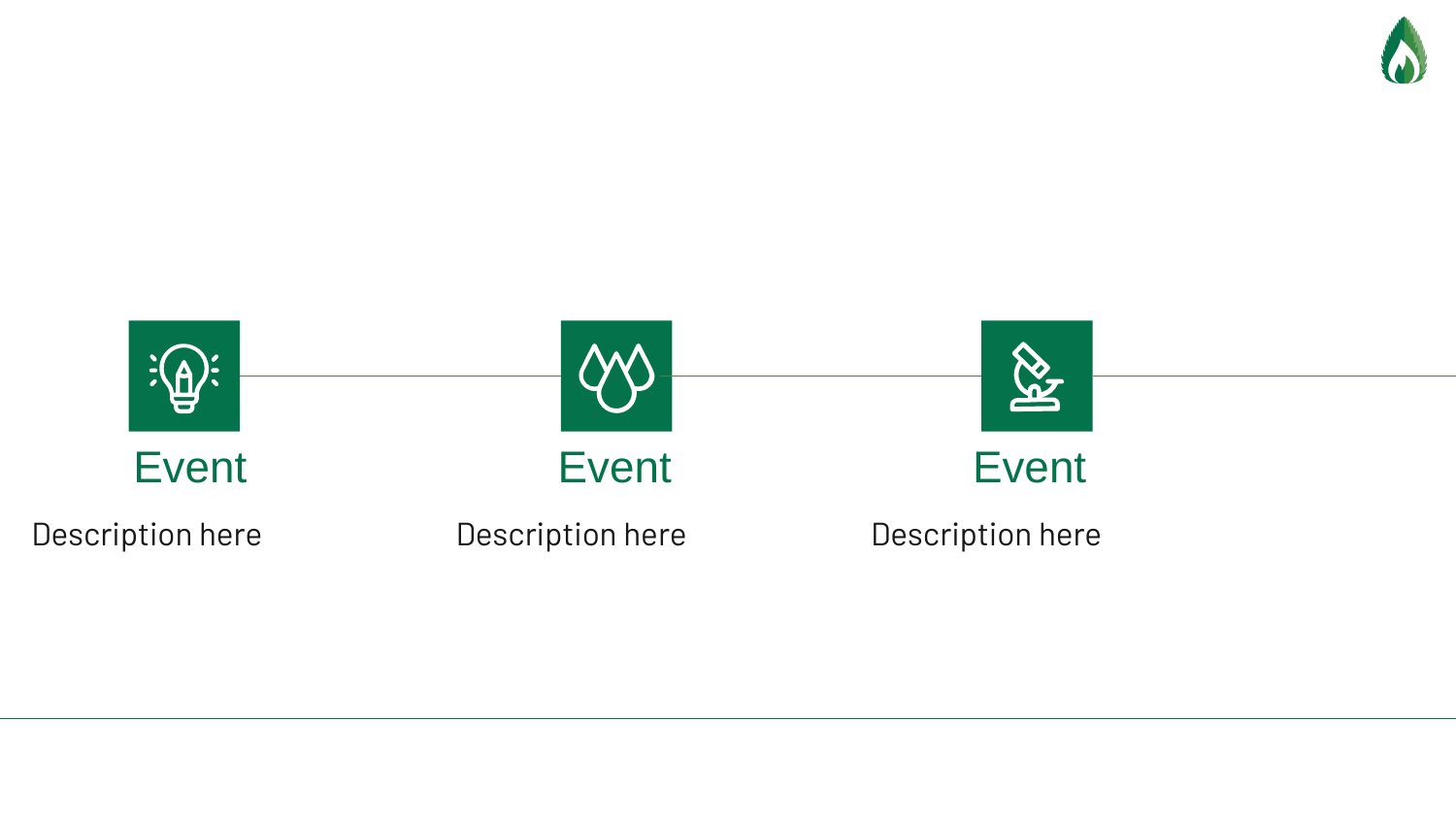

#
2018
2019
2020

Event
Event
Event
Event
Description here
Description here
Description here